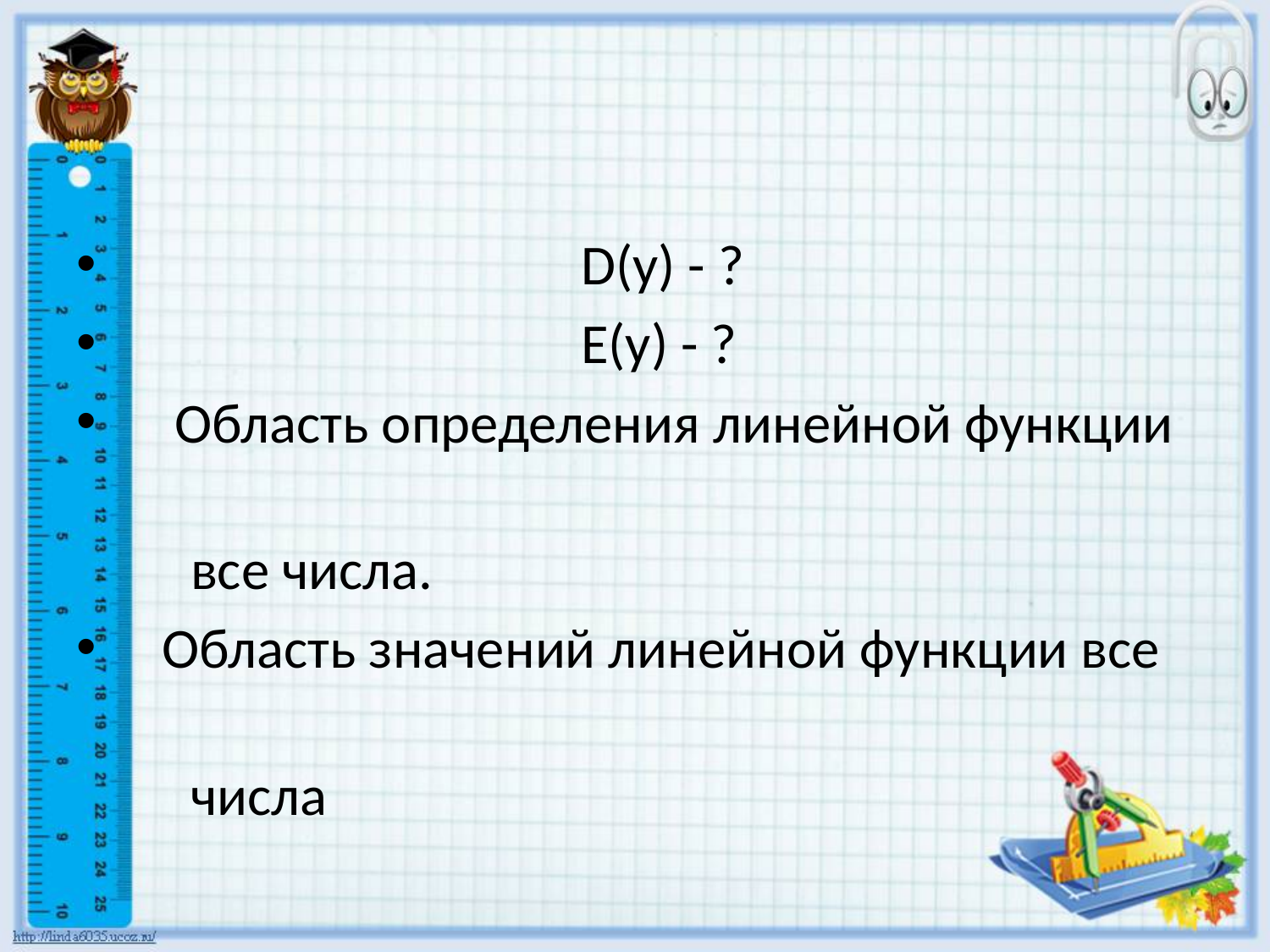

#
                                    D(y) - ?
                                    Е(у) - ?
    Область определения линейной функции
         все числа.
   Область значений линейной функции все
         числа